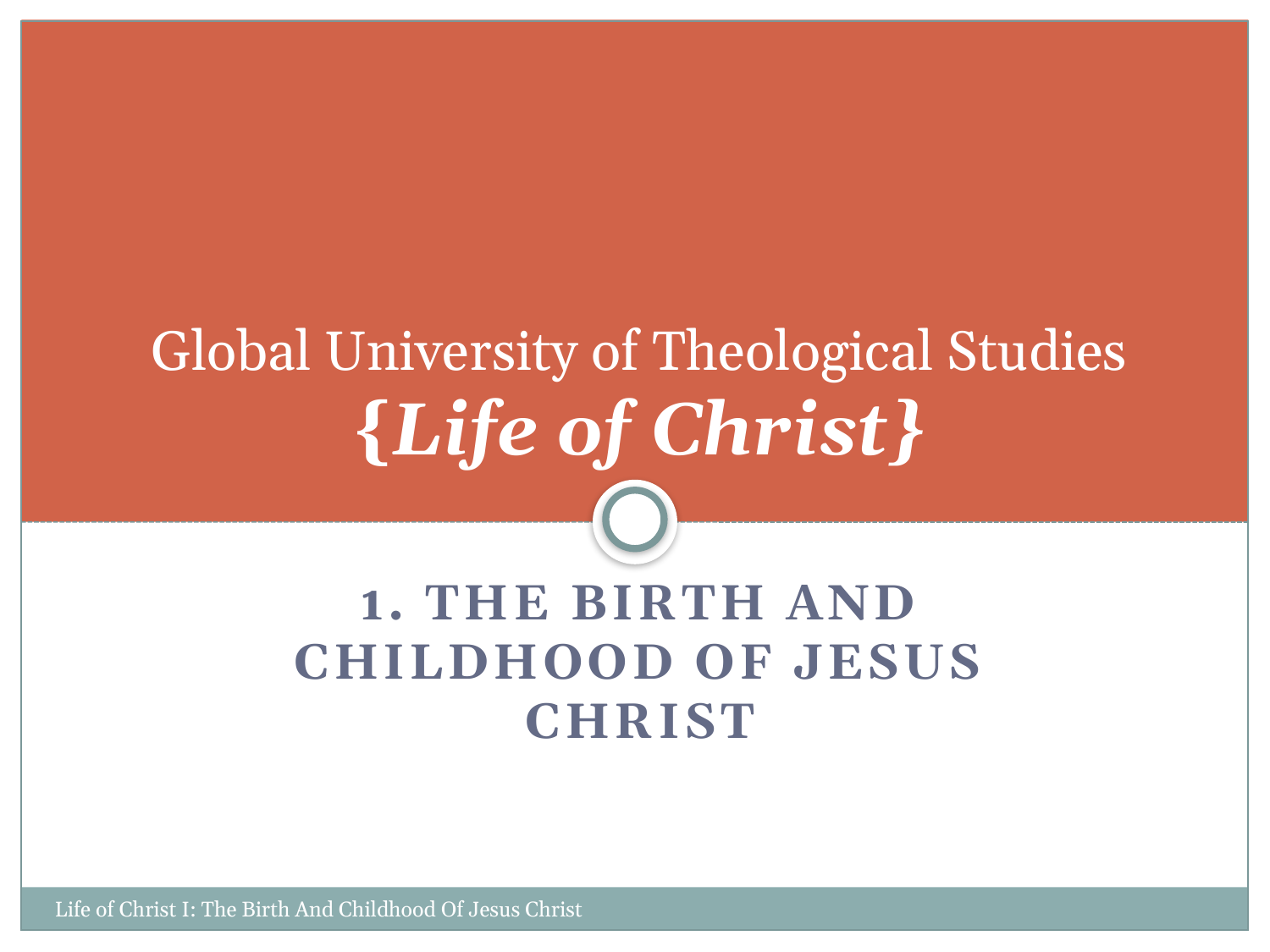

# Global University of Theological Studies {Life of Christ}
1. The Birth and Childhood of Jesus Christ
Life of Christ I: The Birth And Childhood Of Jesus Christ